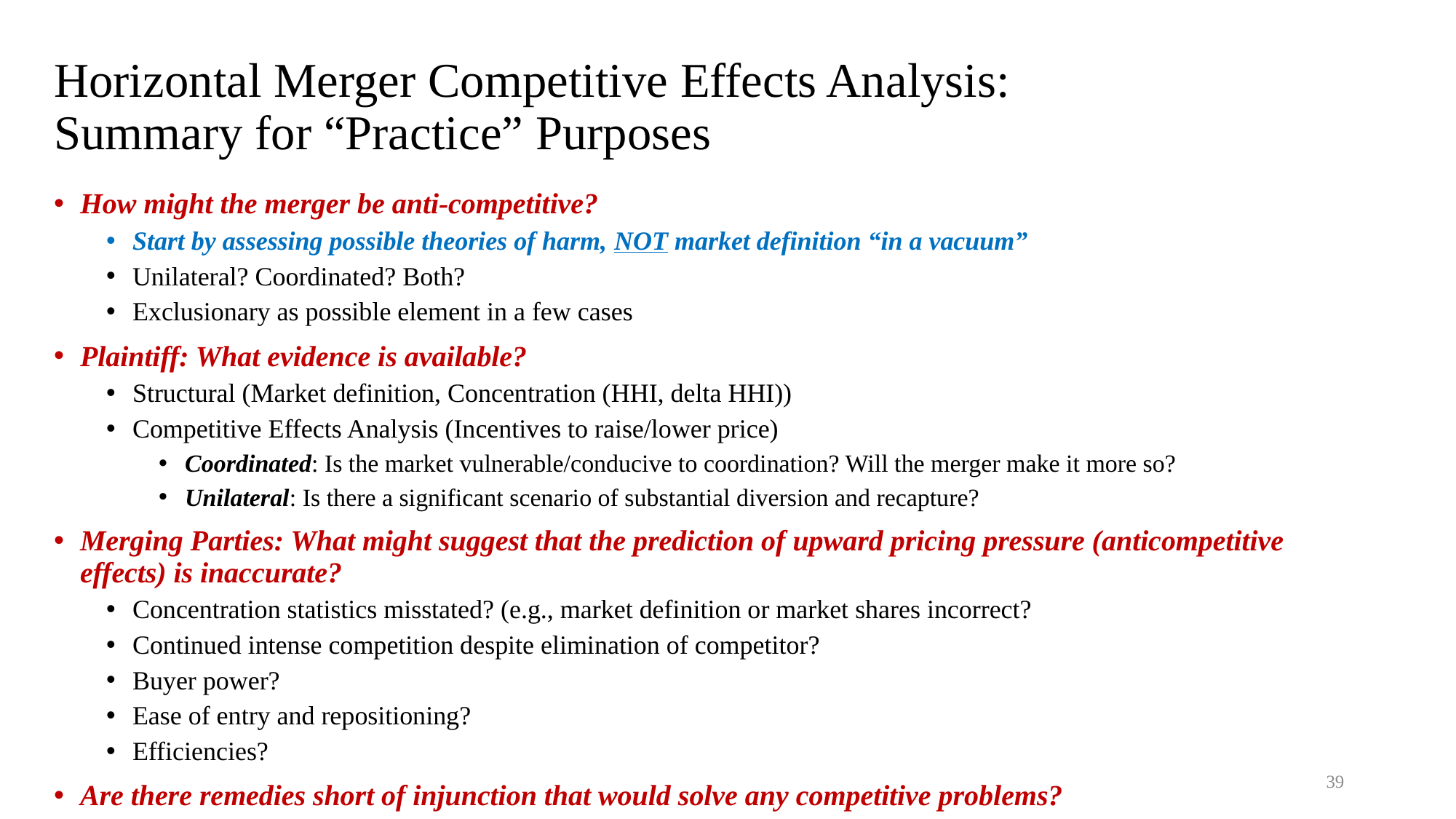

# Horizontal Merger Competitive Effects Analysis: Summary for “Practice” Purposes
How might the merger be anti-competitive?
Start by assessing possible theories of harm, NOT market definition “in a vacuum”
Unilateral? Coordinated? Both?
Exclusionary as possible element in a few cases
Plaintiff: What evidence is available?
Structural (Market definition, Concentration (HHI, delta HHI))
Competitive Effects Analysis (Incentives to raise/lower price)
Coordinated: Is the market vulnerable/conducive to coordination? Will the merger make it more so?
Unilateral: Is there a significant scenario of substantial diversion and recapture?
Merging Parties: What might suggest that the prediction of upward pricing pressure (anticompetitive effects) is inaccurate?
Concentration statistics misstated? (e.g., market definition or market shares incorrect?
Continued intense competition despite elimination of competitor?
Buyer power?
Ease of entry and repositioning?
Efficiencies?
Are there remedies short of injunction that would solve any competitive problems?
39